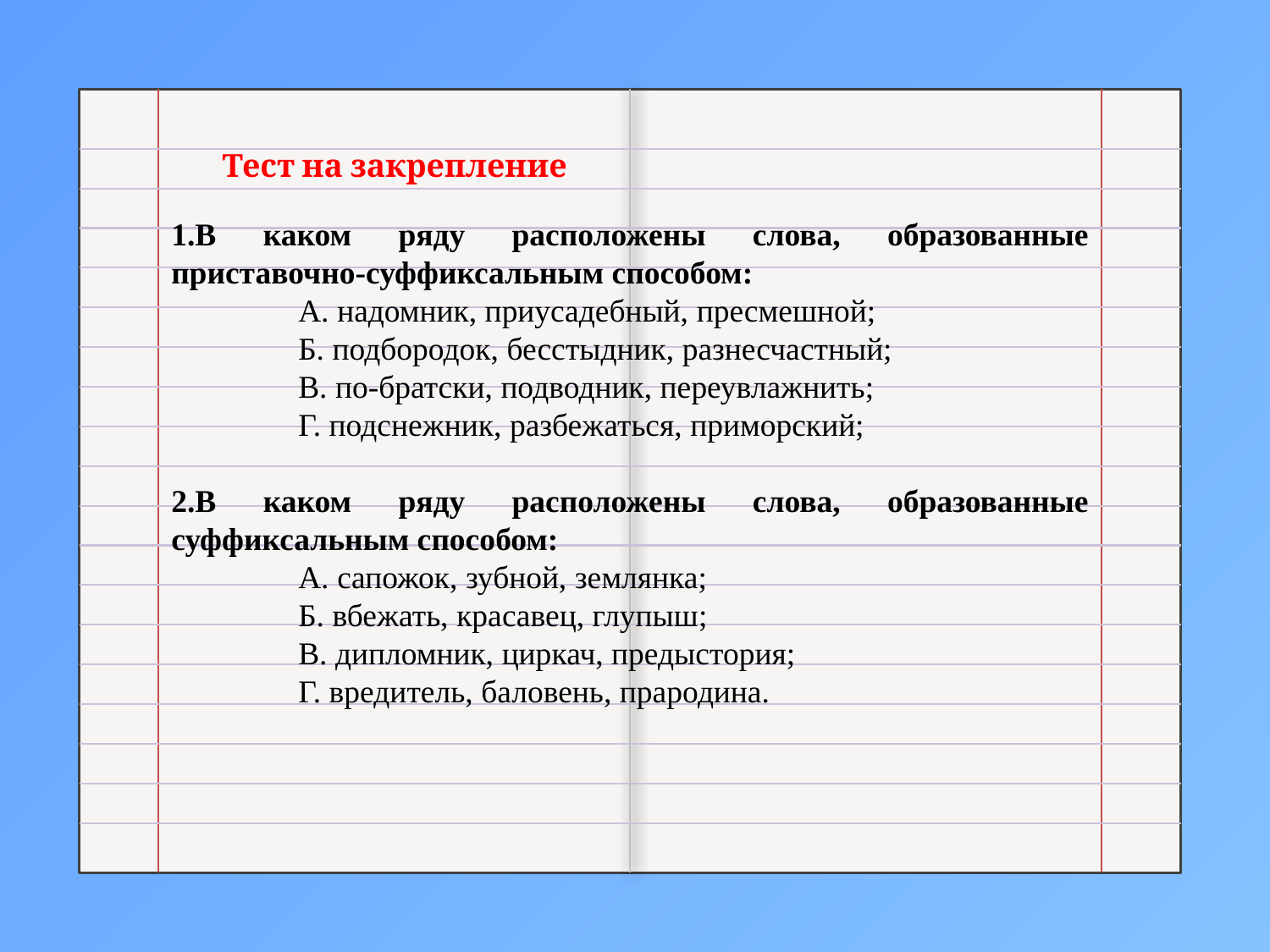

Тест на закрепление
1.В каком ряду расположены слова, образованные приставочно-суффиксальным способом:
	А. надомник, приусадебный, пресмешной;
	Б. подбородок, бесстыдник, разнесчастный;
	В. по-братски, подводник, переувлажнить;
	Г. подснежник, разбежаться, приморский;

2.В каком ряду расположены слова, образованные суффиксальным способом:
	А. сапожок, зубной, землянка;
	Б. вбежать, красавец, глупыш;
	В. дипломник, циркач, предыстория;
	Г. вредитель, баловень, прародина.